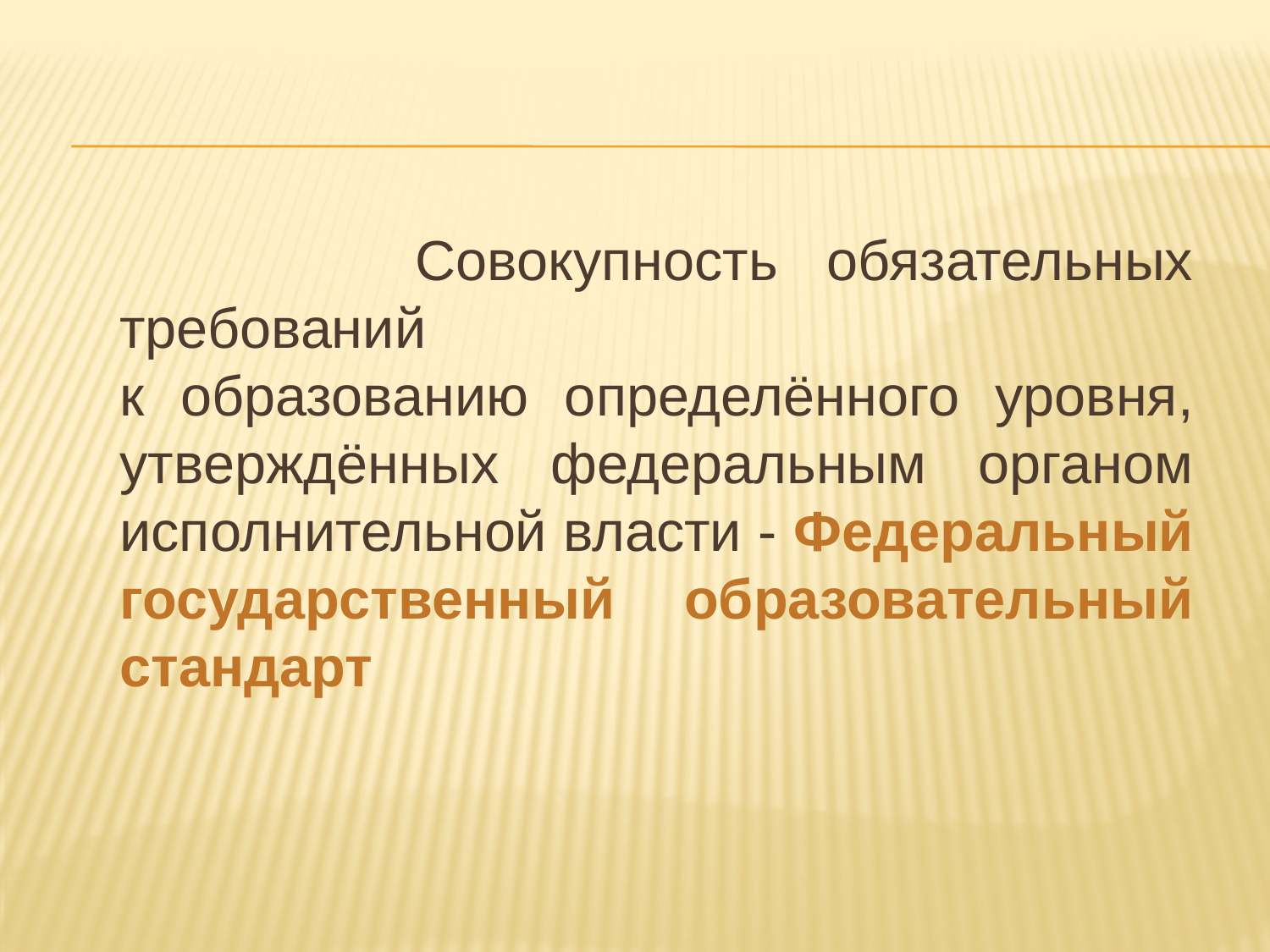

Совокупность обязательных требований
к образованию определённого уровня, утверждённых федеральным органом исполнительной власти - Федеральный государственный образовательный стандарт